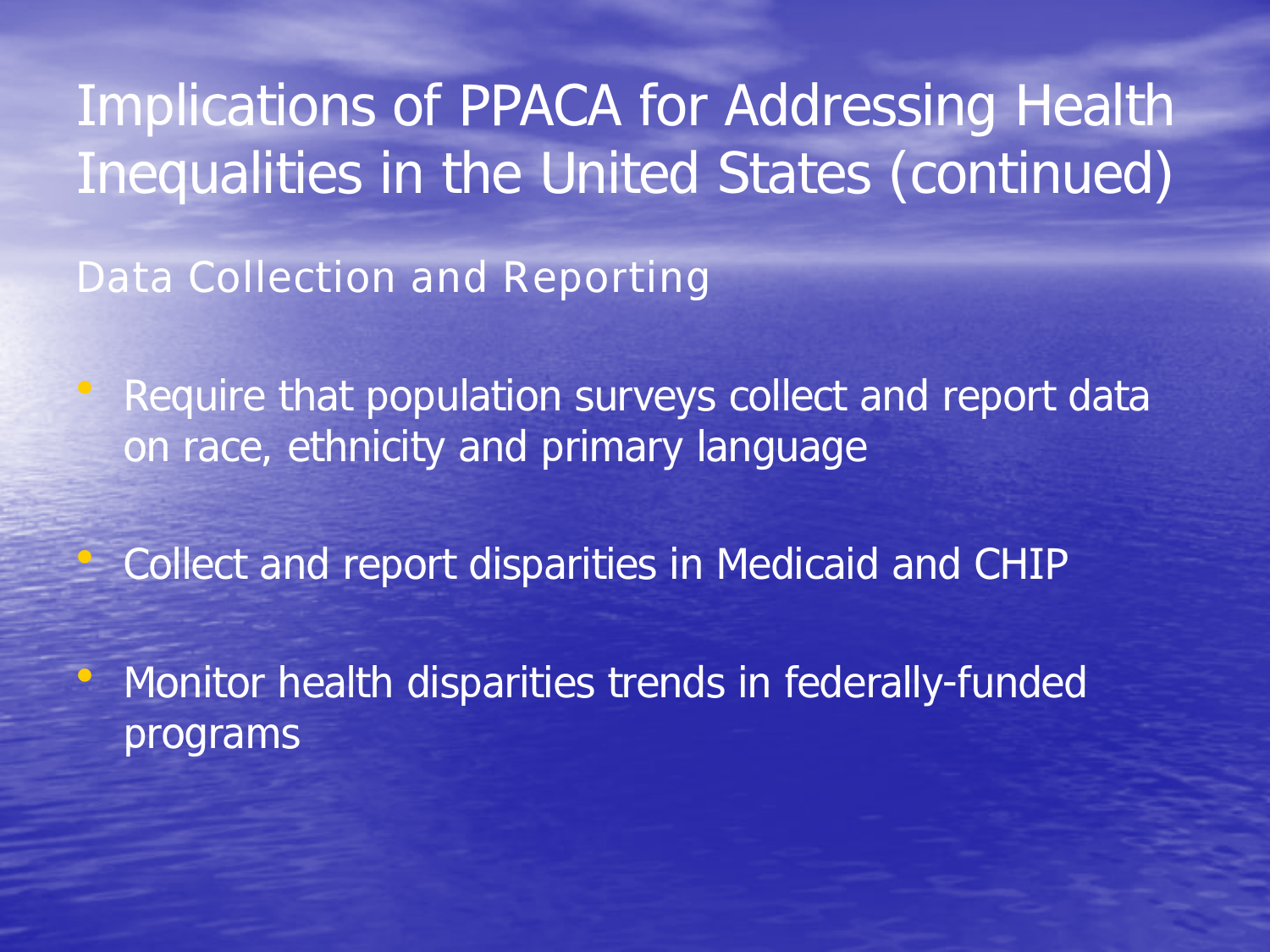

# Implications of PPACA for Addressing Health Inequalities in the United States (continued)
Data Collection and Reporting

Require that population surveys collect and report data on race, ethnicity and primary language

Collect and report disparities in Medicaid and CHIP

Monitor health disparities trends in federally-funded programs